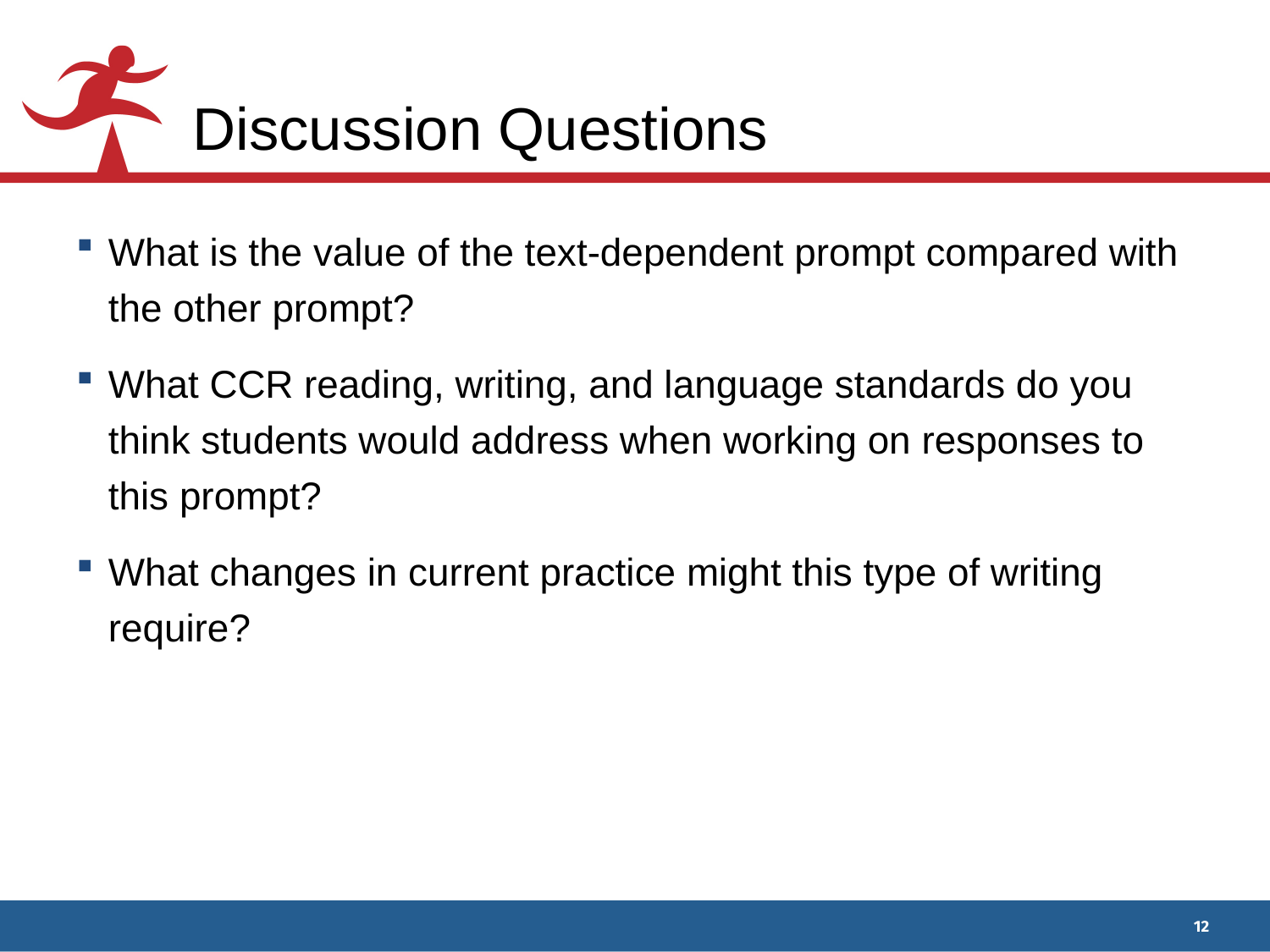

# Discussion Questions
What is the value of the text-dependent prompt compared with the other prompt?
What CCR reading, writing, and language standards do you think students would address when working on responses to this prompt?
What changes in current practice might this type of writing require?